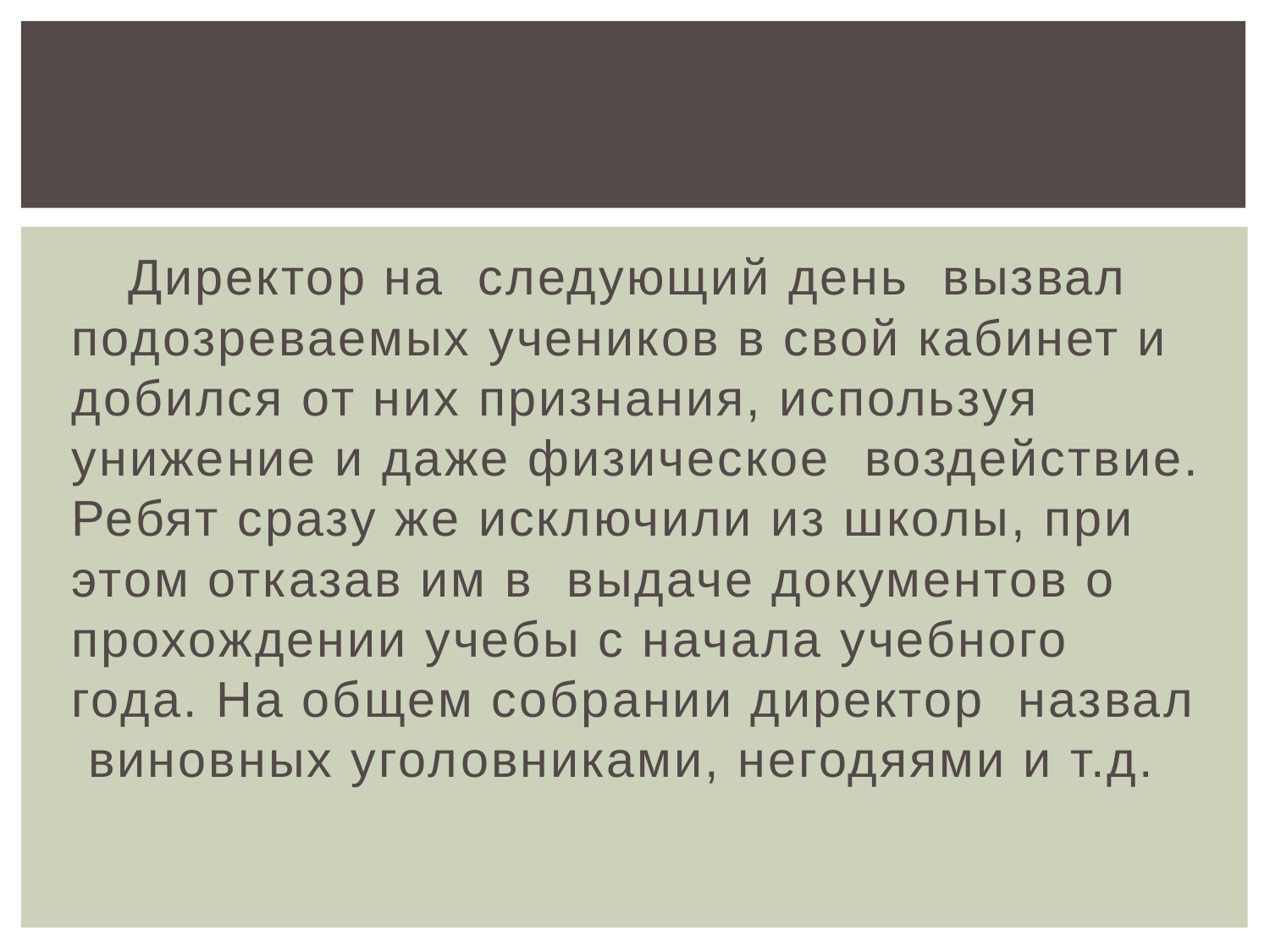

Директор на  следующий день  вызвал  подозреваемых учеников в свой кабинет и добился от них признания, используя  унижение и даже физическое  воздействие. Ребят сразу же исключили из школы, при этом отказав им в  выдаче документов о прохождении учебы с начала учебного года. На общем собрании директор  назвал  виновных уголовниками, негодяями и т.д.